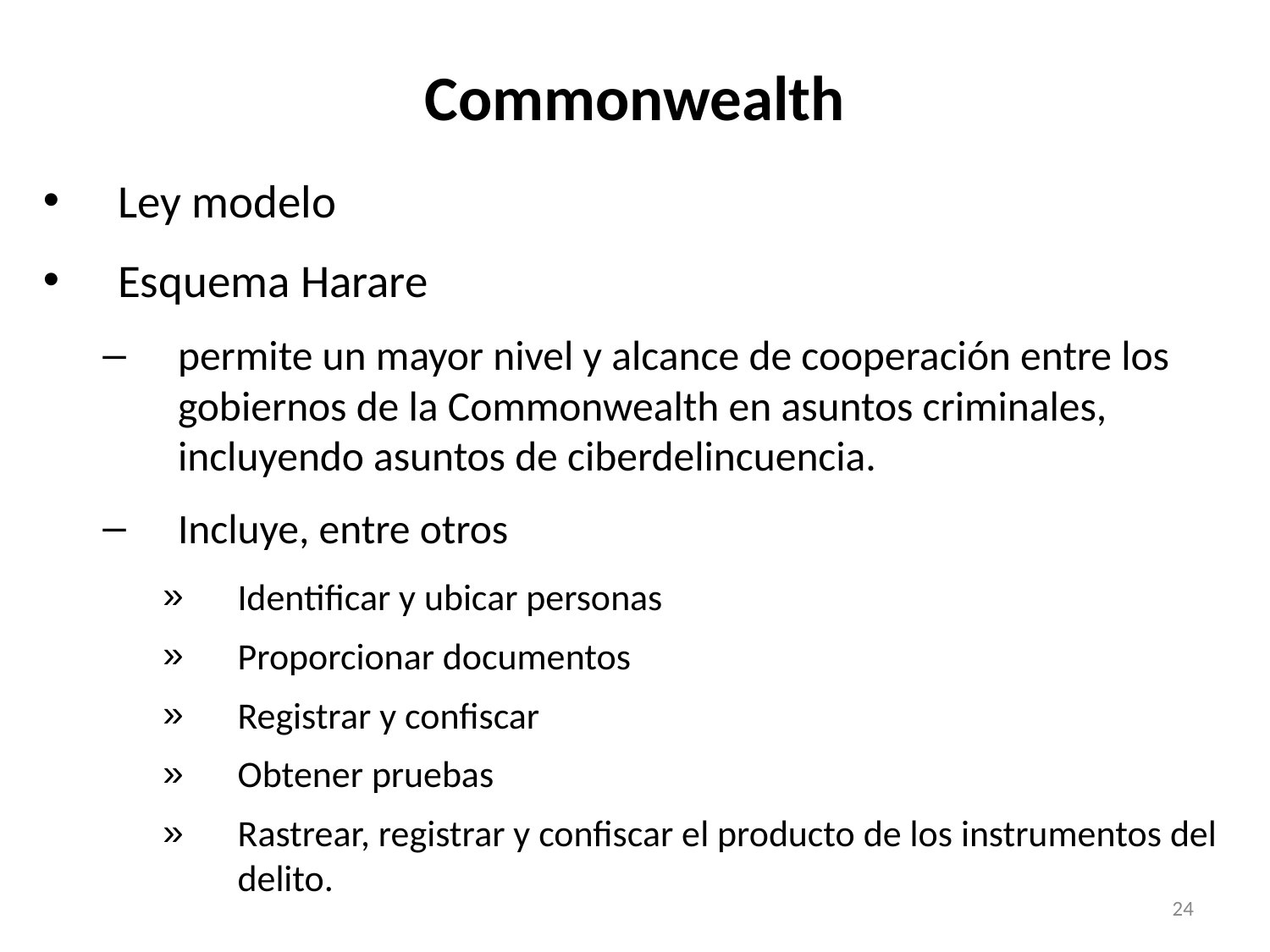

# Commonwealth
Ley modelo
Esquema Harare
permite un mayor nivel y alcance de cooperación entre los gobiernos de la Commonwealth en asuntos criminales, incluyendo asuntos de ciberdelincuencia.
Incluye, entre otros
Identificar y ubicar personas
Proporcionar documentos
Registrar y confiscar
Obtener pruebas
Rastrear, registrar y confiscar el producto de los instrumentos del delito.

24